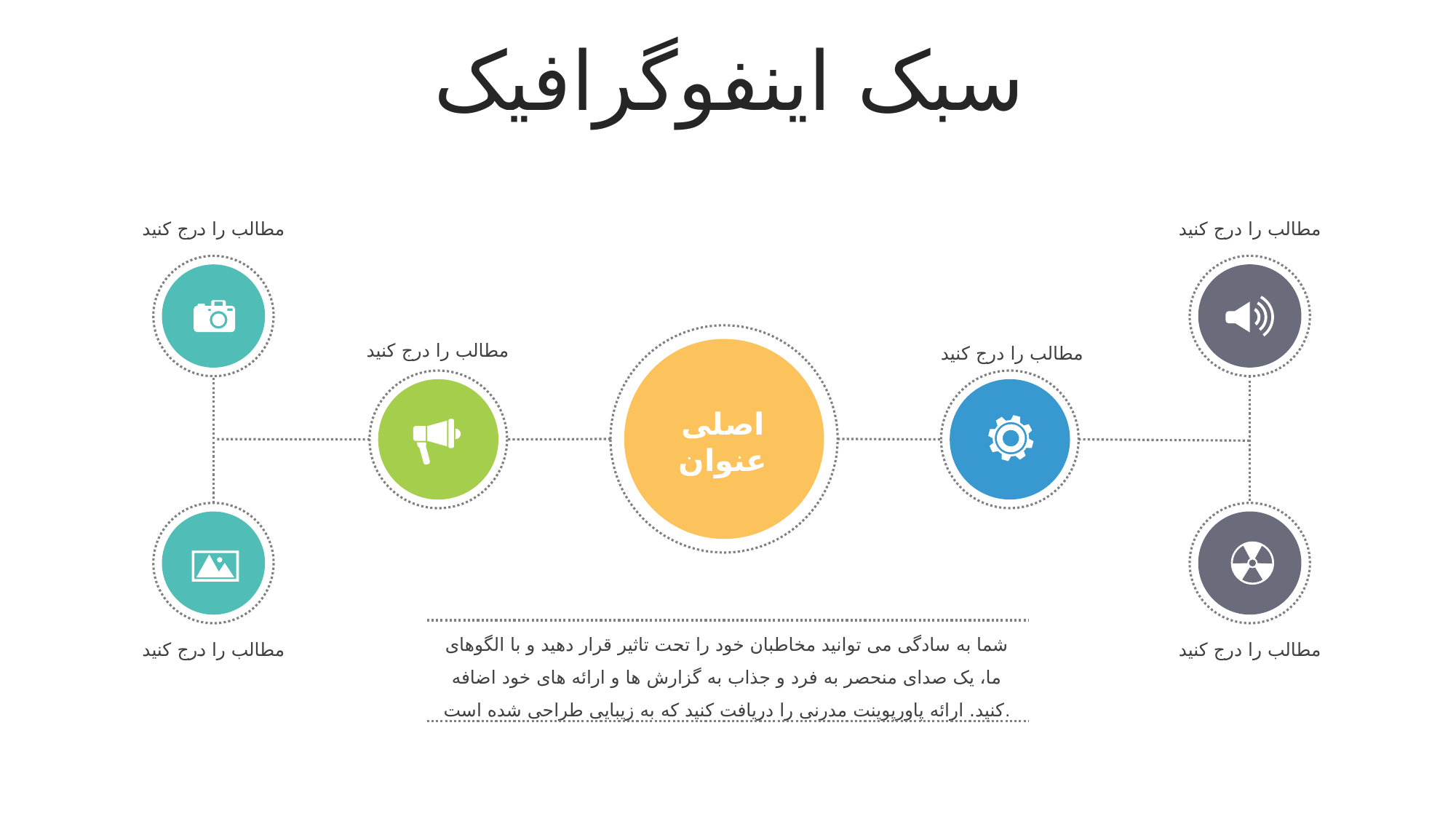

سبک اینفوگرافیک
مطالب را درج کنید
مطالب را درج کنید

مطالب را درج کنید
مطالب را درج کنید

اصلی عنوان

شما به سادگی می توانید مخاطبان خود را تحت تاثیر قرار دهید و با الگوهای ما، یک صدای منحصر به فرد و جذاب به گزارش ها و ارائه های خود اضافه کنید. ارائه پاورپوینت مدرنی را دریافت کنید که به زیبایی طراحی شده است.
مطالب را درج کنید
مطالب را درج کنید